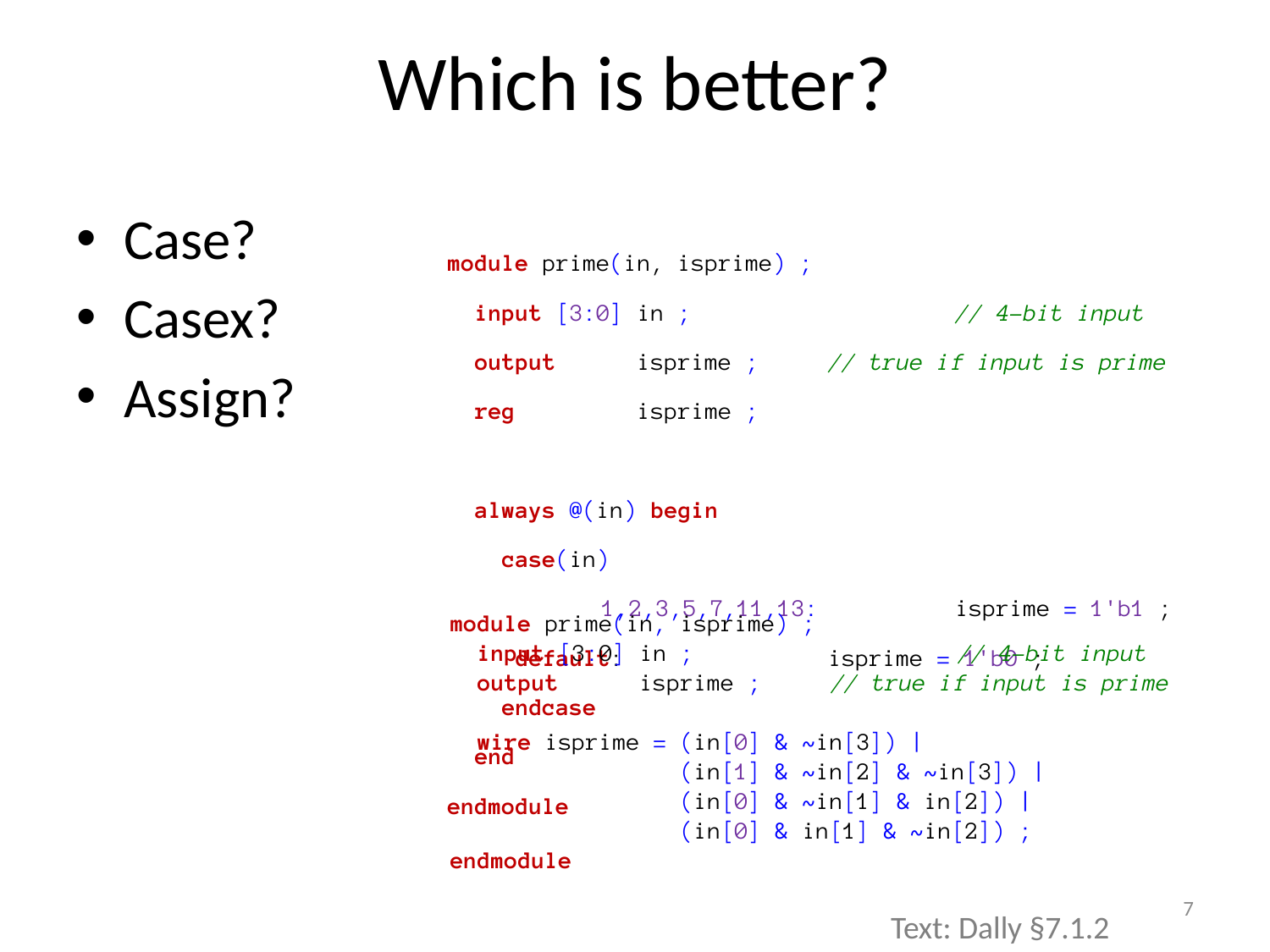

# Which is better?

module prime(in, isprime) ;
  input [3:0] in ;			// 4-bit input
  output      isprime ;	// true if input is prime
  reg         isprime ;

  always @(in) begin
    case(in)
	  1,2,3,5,7,11,13: 	isprime = 1'b1 ;
     default:        	isprime = 1'b0 ;
    endcase
  end
endmodule
Case?
Casex?
Assign?

module prime(in, isprime) ;
  input [3:0] in ;			// 4-bit input
  output      isprime ;	// true if input is prime

  wire isprime = (in[0] & ~in[3]) |
                 (in[1] & ~in[2] & ~in[3]) |
                 (in[0] & ~in[1] & in[2]) |
                 (in[0] & in[1] & ~in[2]) ;
endmodule
7
Text: Dally §7.1.2